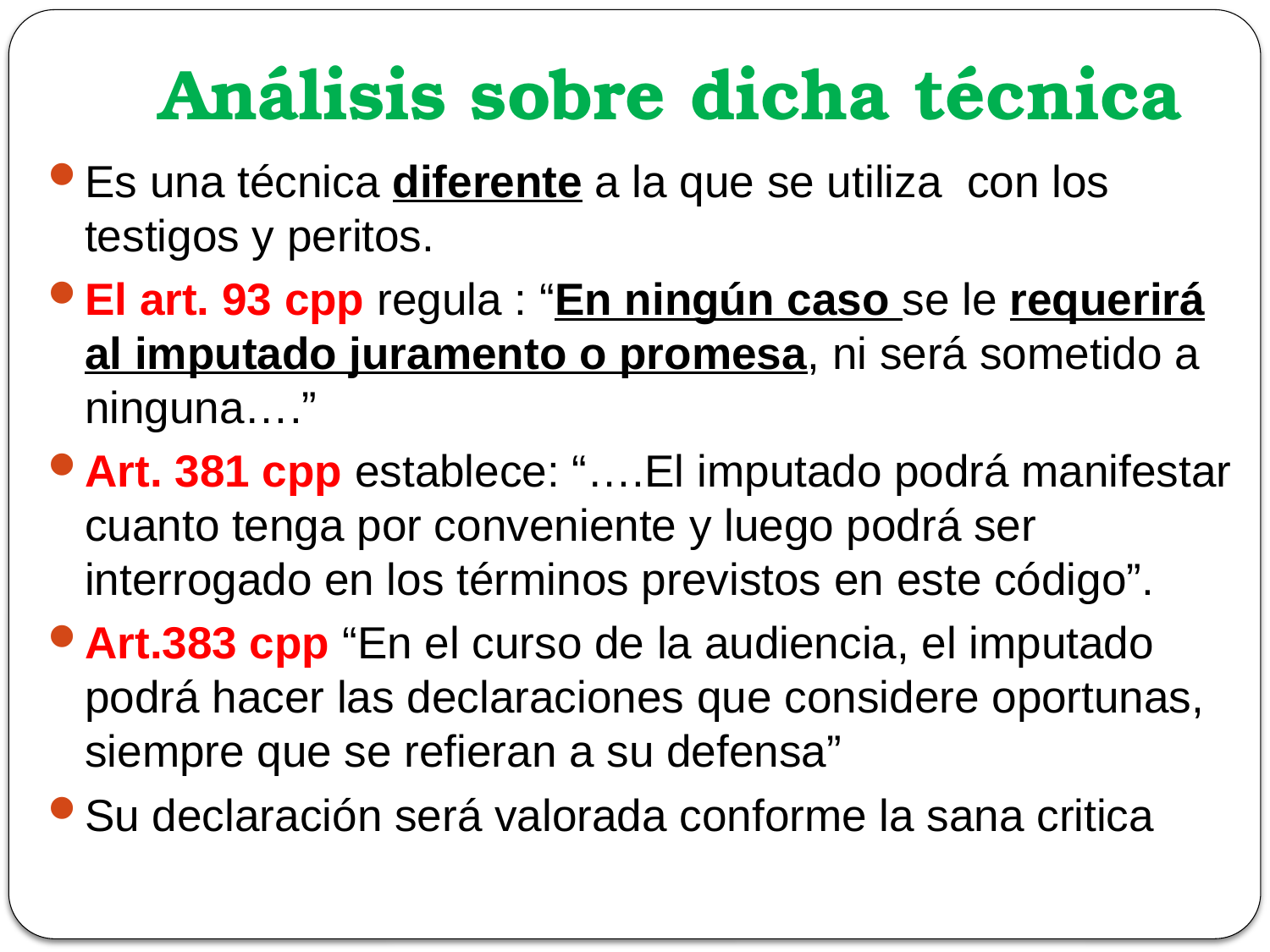

# Análisis sobre dicha técnica
Es una técnica diferente a la que se utiliza  con los testigos y peritos.
El art. 93 cpp regula : “En ningún caso se le requerirá al imputado juramento o promesa, ni será sometido a ninguna….”
Art. 381 cpp establece: “….El imputado podrá manifestar cuanto tenga por conveniente y luego podrá ser interrogado en los términos previstos en este código”.
Art.383 cpp “En el curso de la audiencia, el imputado podrá hacer las declaraciones que considere oportunas, siempre que se refieran a su defensa”
Su declaración será valorada conforme la sana critica